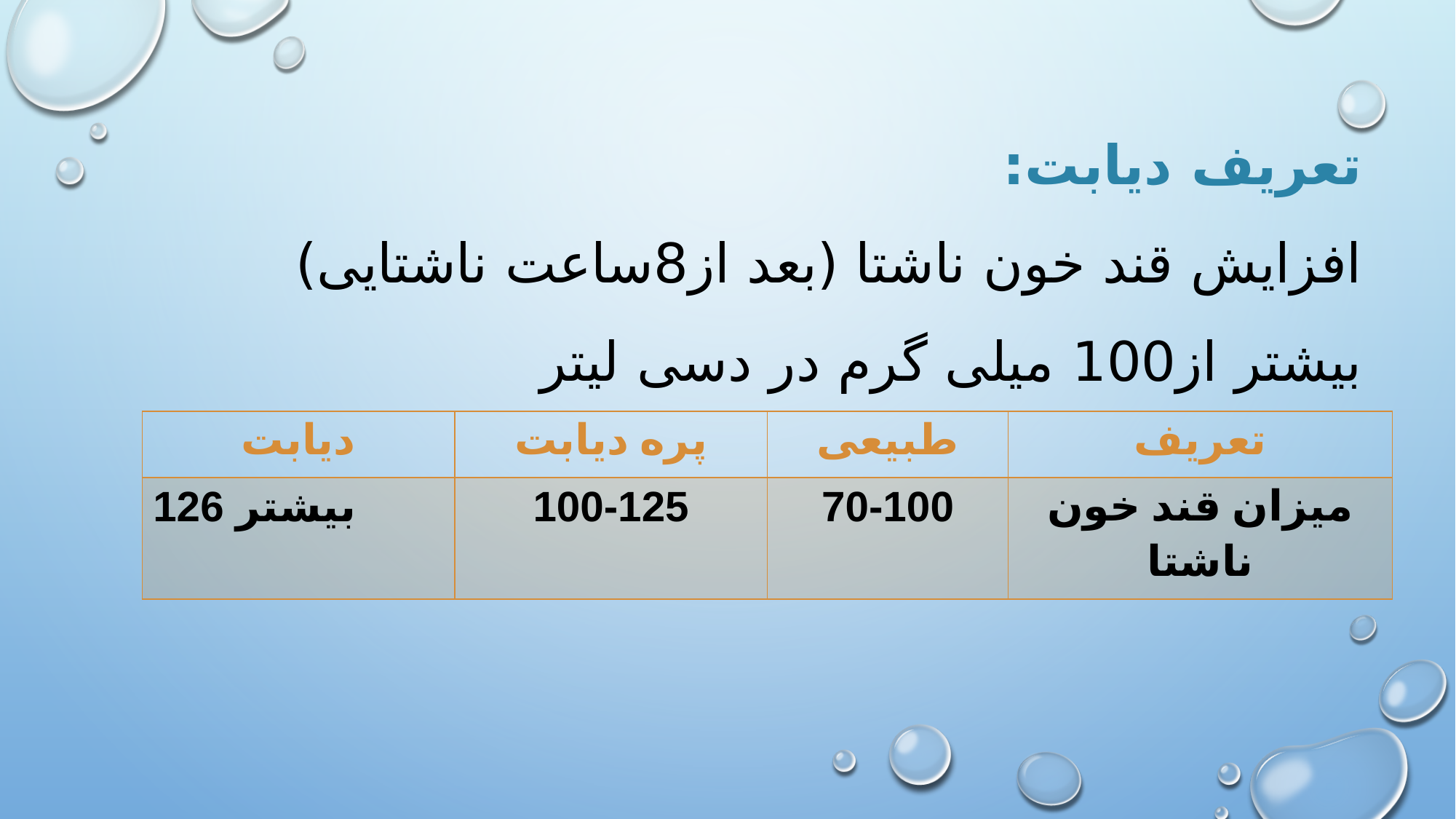

# تعریف دیابت: افزایش قند خون ناشتا (بعد از8ساعت ناشتایی) بیشتر از100 میلی گرم در دسی لیتر
| دیابت | پره دیابت | طبیعی | تعریف |
| --- | --- | --- | --- |
| 126 بیشتر | 100-125 | 70-100 | میزان قند خون ناشتا |